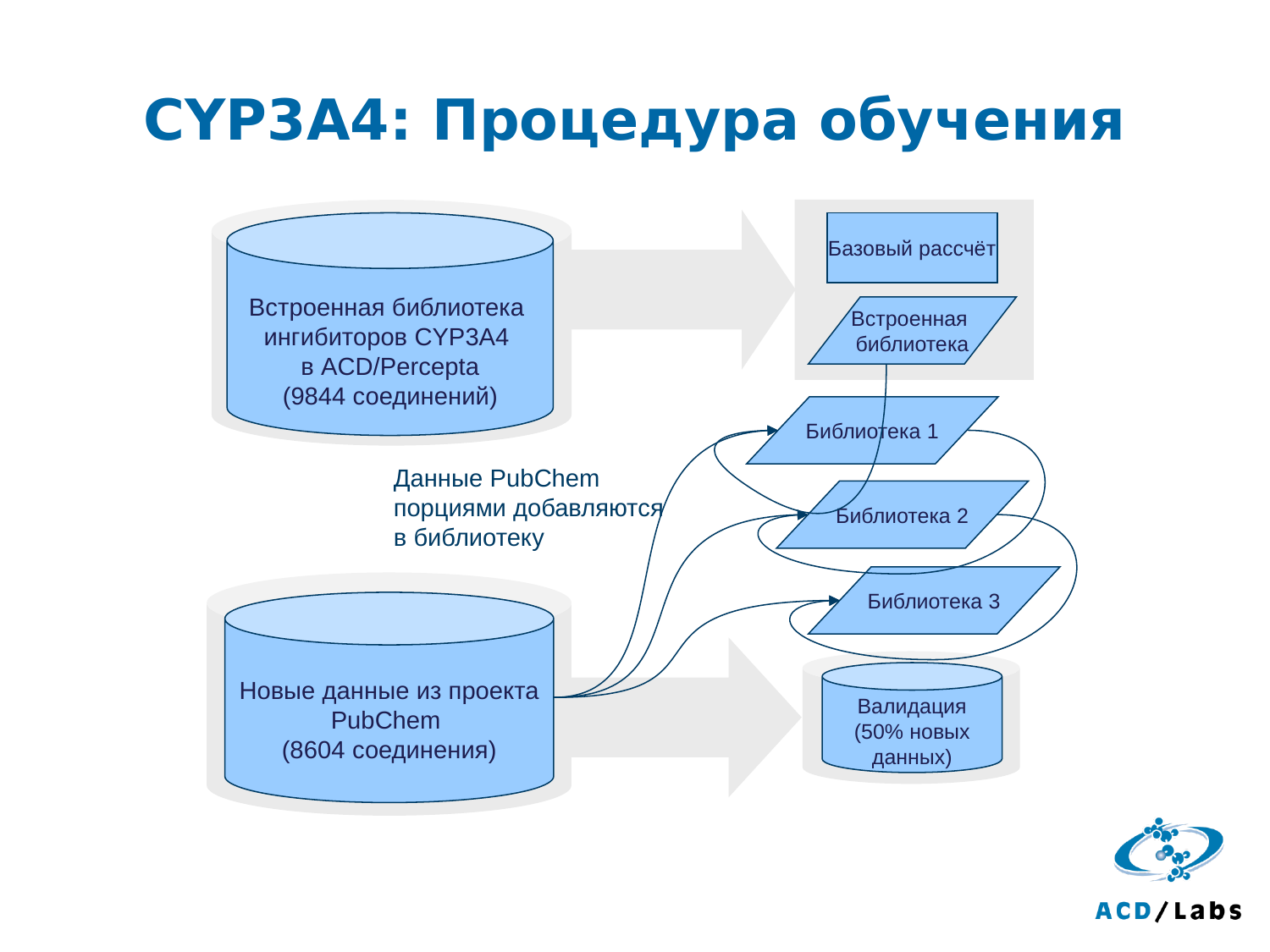

# CYP3A4: Процедура обучения

Встроенная библиотека  ингибиторов CYP3A4
в ACD/Percepta
(9844 соединений)
Базовый рассчёт
Встроенная
библиотека
Библиотека 1
Данные PubChem порциями добавляются в библиотеку
Библиотека 2
Библиотека 3

Новые данные из проекта PubChem
(8604 соединения)

Валидация
(50% новых данных)